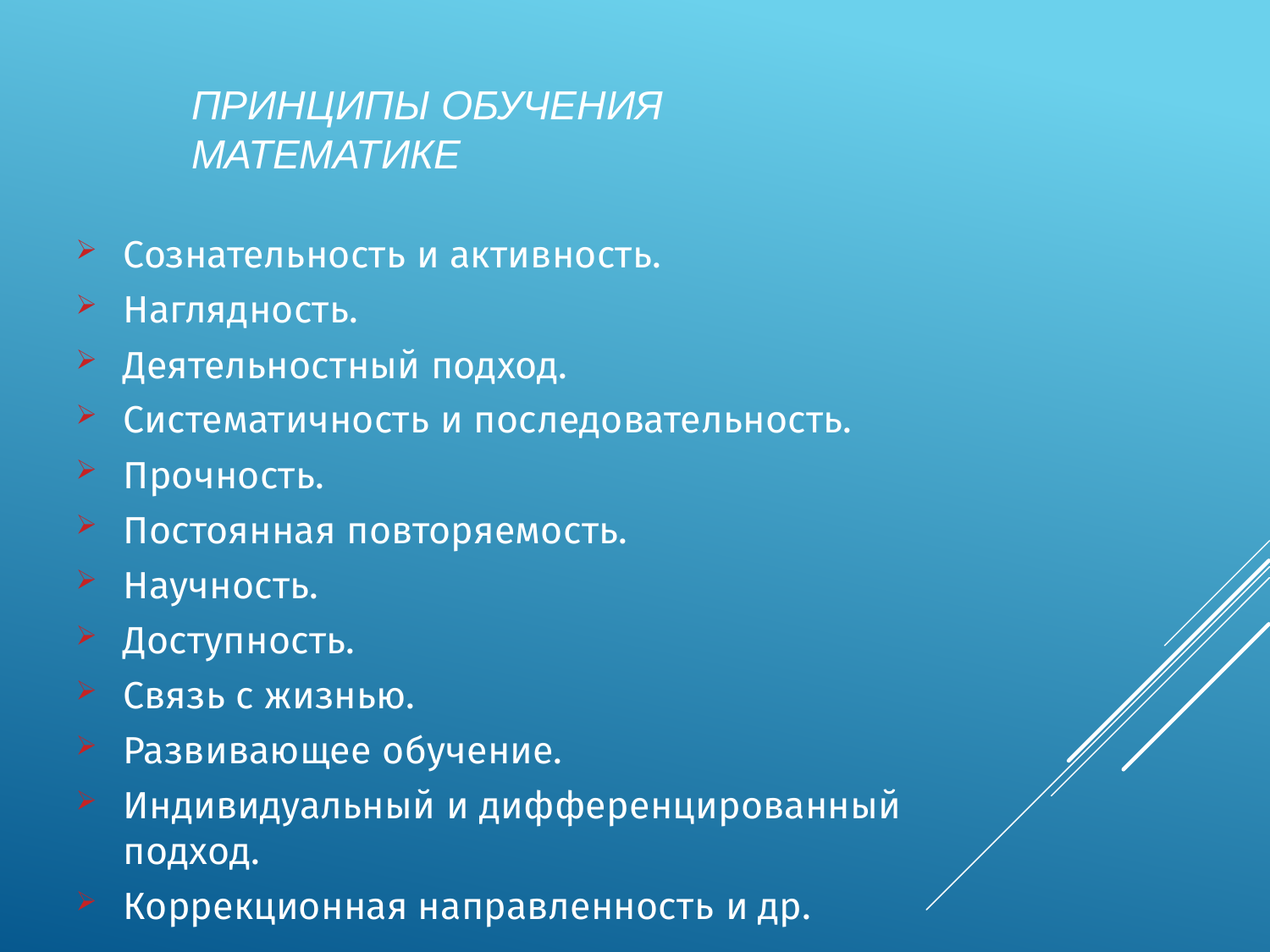

# ПРИНЦИПЫ ОБУЧЕНИЯ МАТЕМАТИКЕ
Сознательность и активность.
Наглядность.
Деятельностный подход.
Систематичность и последовательность.
Прочность.
Постоянная повторяемость.
Научность.
Доступность.
Связь с жизнью.
Развивающее обучение.
Индивидуальный и дифференцированный подход.
Коррекционная направленность и др.